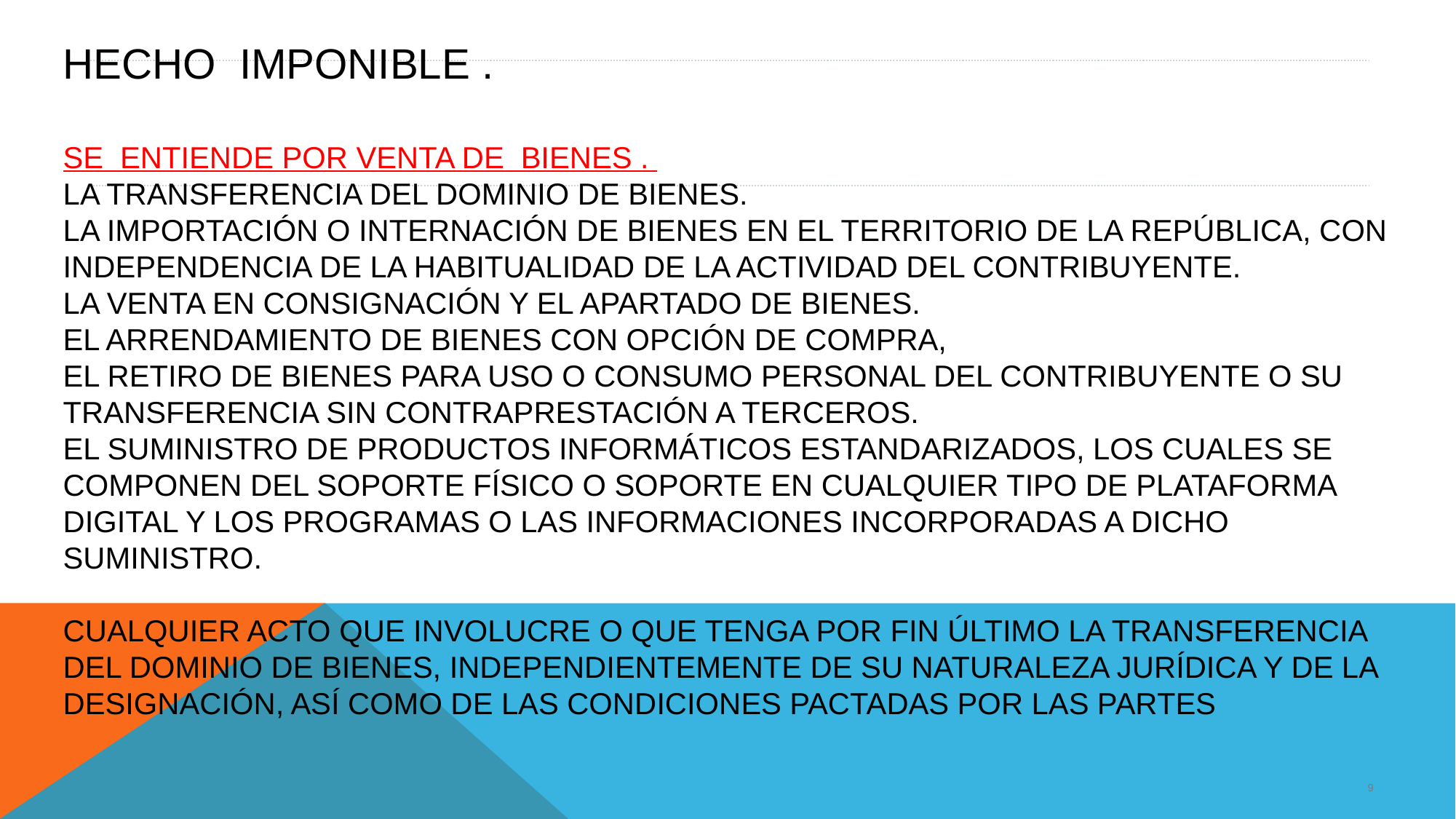

# HECHO  IMPONIBLE . SE  ENTIENDE POR VENTA DE  BIENES . La transferencia del dominio de bienes. La importación o internación de bienes en el territorio de la República, con independencia de la habitualidad de la actividad del contribuyente. La venta en consignación y el apartado de bienes. El arrendamiento de bienes con opción de compra, El retiro de bienes para uso o consumo personal del contribuyente o su transferencia sin contraprestación a terceros. El suministro de productos informáticos estandarizados, los cuales se componen del soporte físico o soporte en cualquier tipo de plataforma digital y los programas o las informaciones incorporadas a dicho suministro. Cualquier acto que involucre o que tenga por fin último la transferencia del dominio de bienes, independientemente de su naturaleza jurídica y de la designación, así como de las condiciones pactadas por las partes